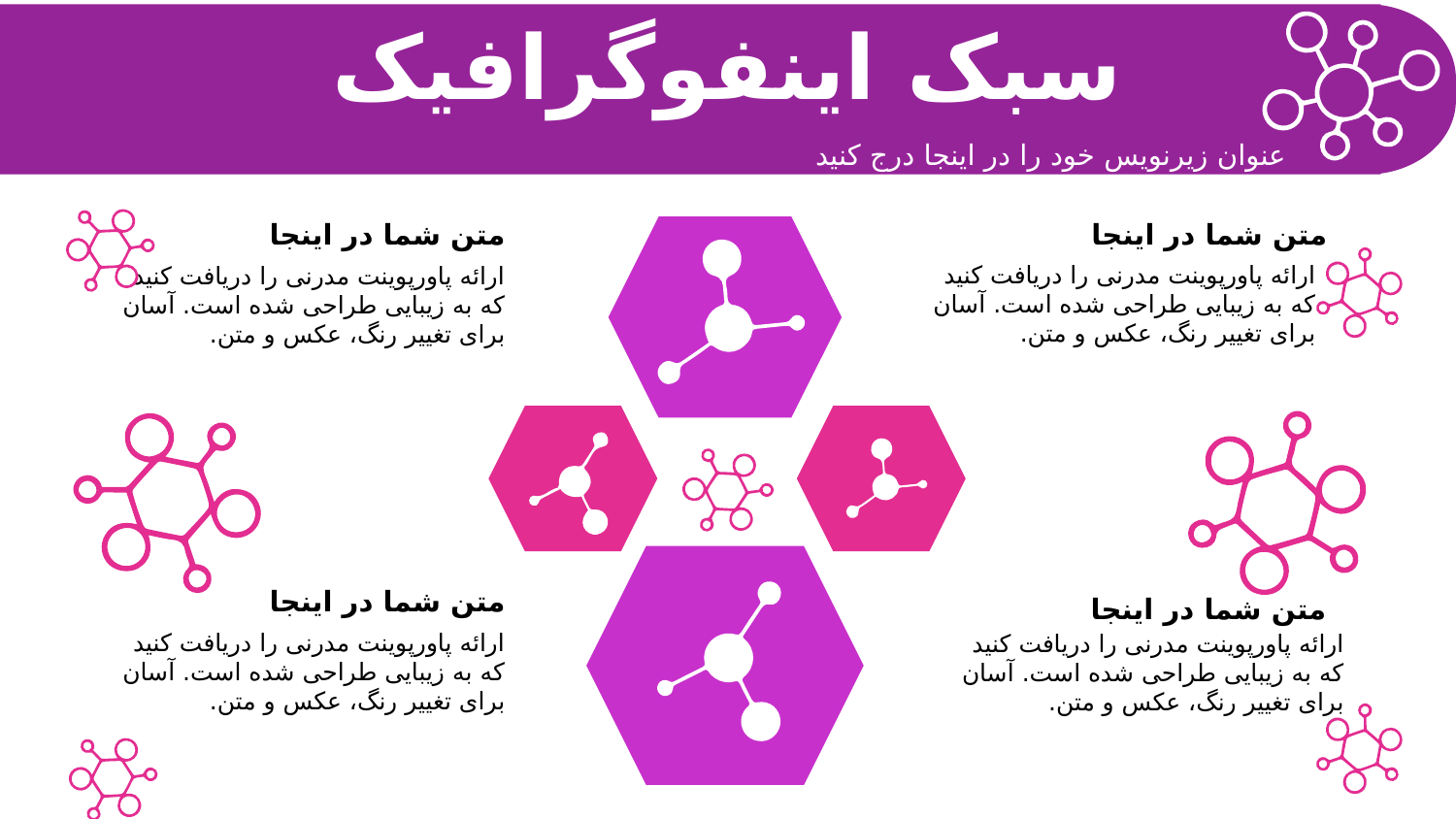

سبک اینفوگرافیک
عنوان زیرنویس خود را در اینجا درج کنید

متن شما در اینجا
ارائه پاورپوینت مدرنی را دریافت کنید که به زیبایی طراحی شده است. آسان برای تغییر رنگ، عکس و متن.
متن شما در اینجا
ارائه پاورپوینت مدرنی را دریافت کنید که به زیبایی طراحی شده است. آسان برای تغییر رنگ، عکس و متن.

متن شما در اینجا
ارائه پاورپوینت مدرنی را دریافت کنید که به زیبایی طراحی شده است. آسان برای تغییر رنگ، عکس و متن.

متن شما در اینجا
ارائه پاورپوینت مدرنی را دریافت کنید که به زیبایی طراحی شده است. آسان برای تغییر رنگ، عکس و متن.